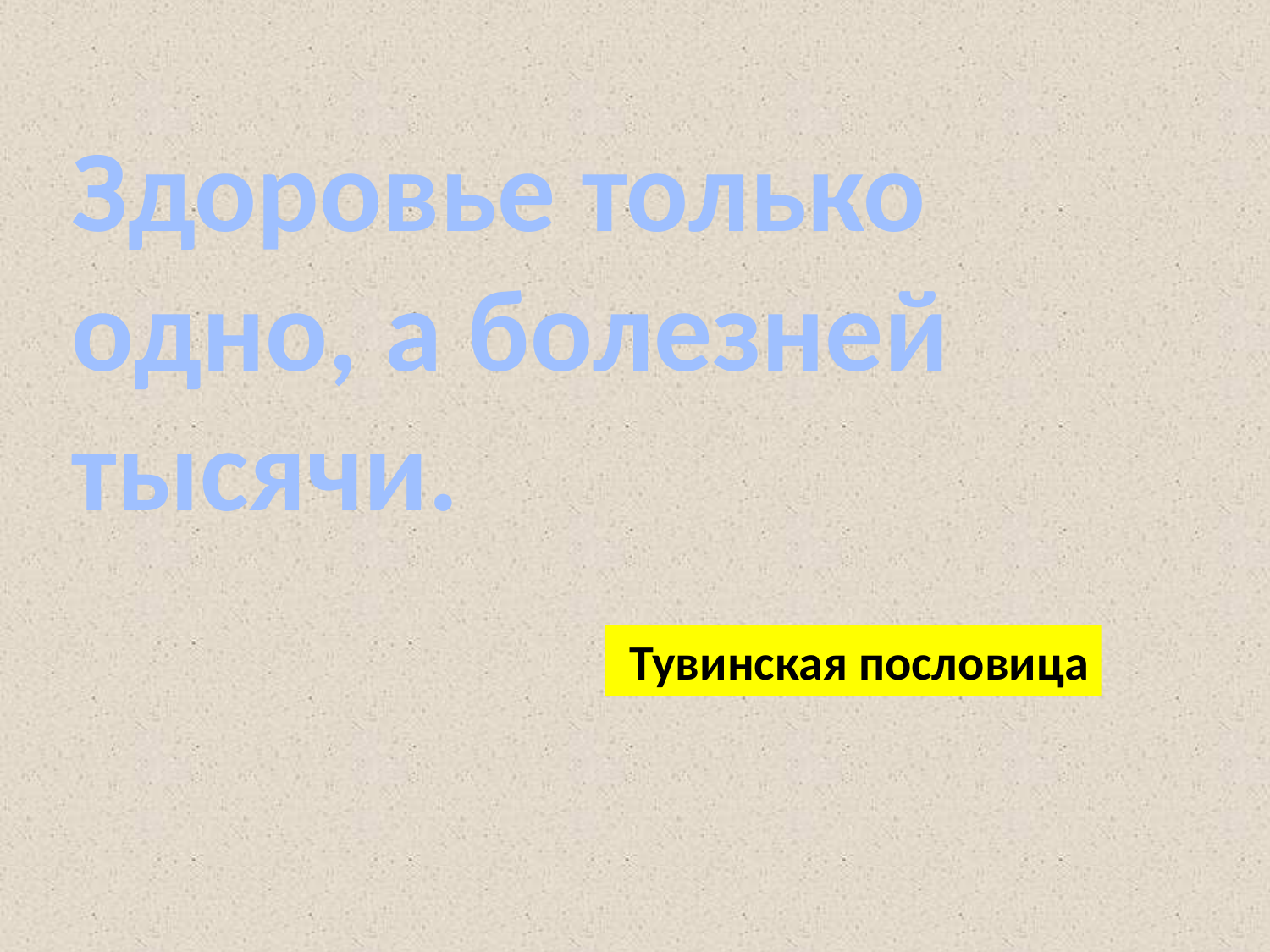

Здоровье только одно, а болезней тысячи.
Тувинская пословица